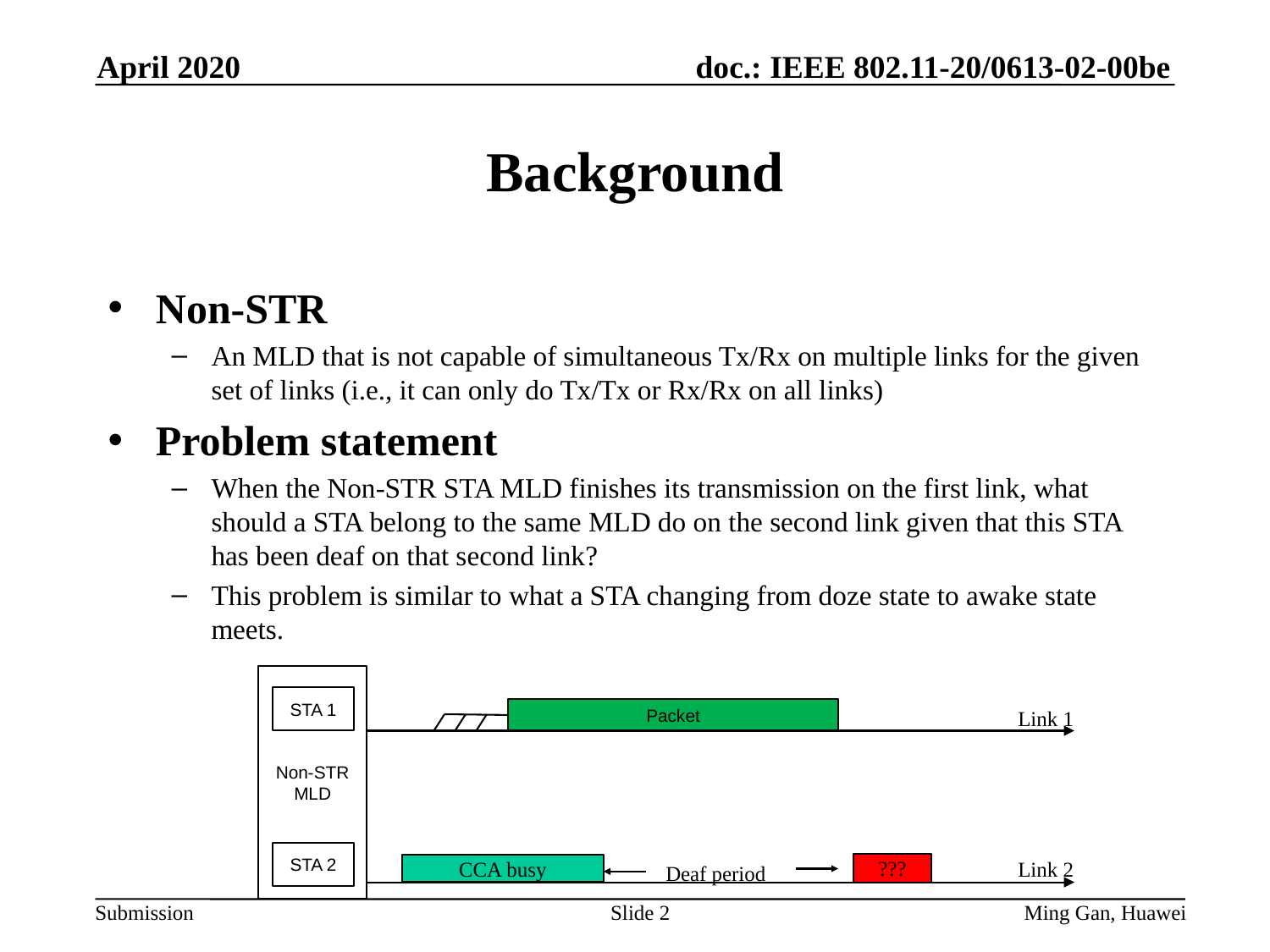

April 2020
# Background
Non-STR
An MLD that is not capable of simultaneous Tx/Rx on multiple links for the given set of links (i.e., it can only do Tx/Tx or Rx/Rx on all links)
Problem statement
When the Non-STR STA MLD finishes its transmission on the first link, what should a STA belong to the same MLD do on the second link given that this STA has been deaf on that second link?
This problem is similar to what a STA changing from doze state to awake state meets.

Non-STR MLD
STA 1
Packet
Link 1
STA 2
Link 2
Deaf period
???
CCA busy
Slide 2
Ming Gan, Huawei